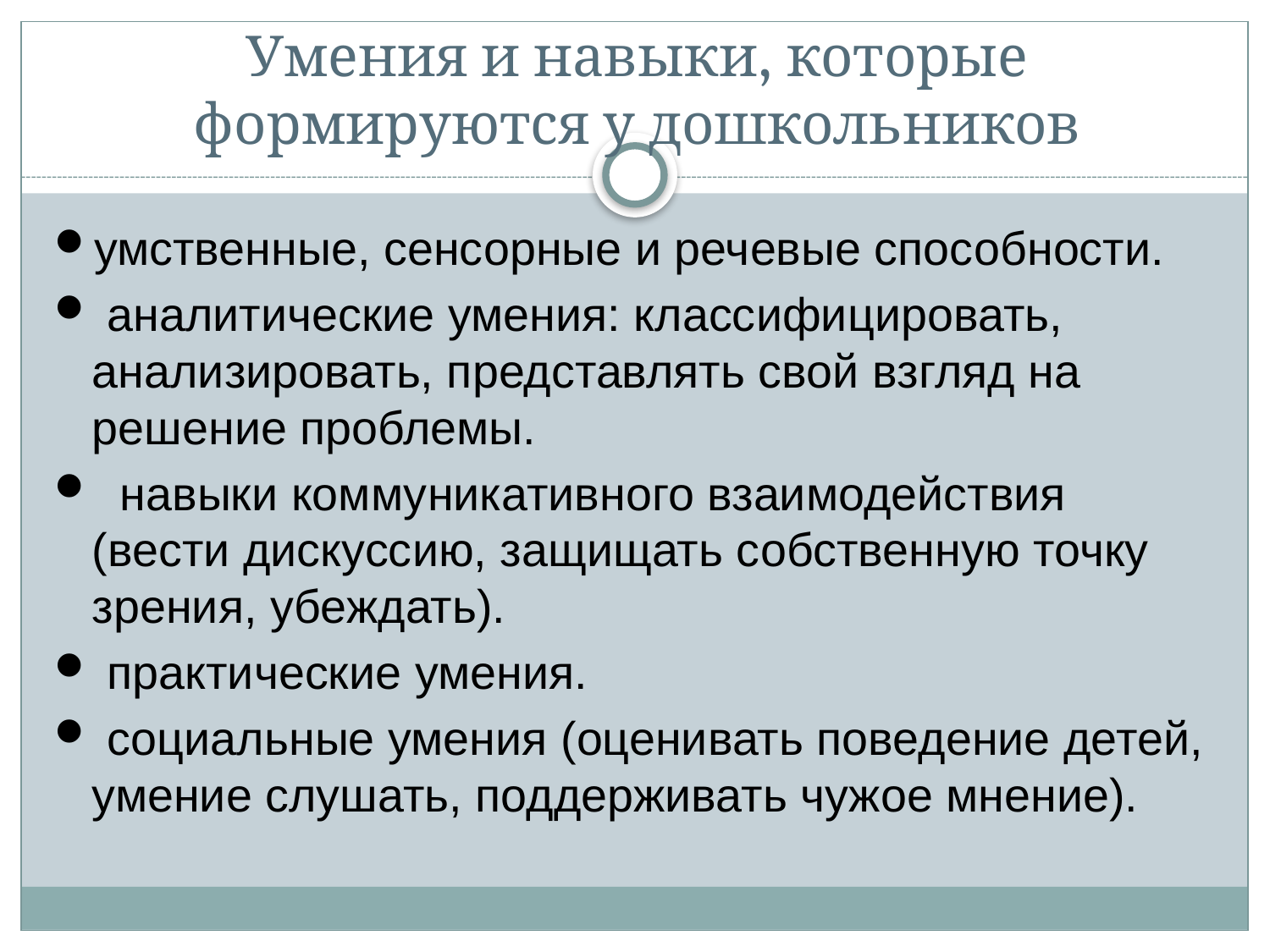

# Умения и навыки, которые формируются у дошкольников
умственные, сенсорные и речевые способности.
 аналитические умения: классифицировать, анализировать, представлять свой взгляд на решение проблемы.
  навыки коммуникативного взаимодействия (вести дискуссию, защищать собственную точку зрения, убеждать).
 практические умения.
 социальные умения (оценивать поведение детей, умение слушать, поддерживать чужое мнение).